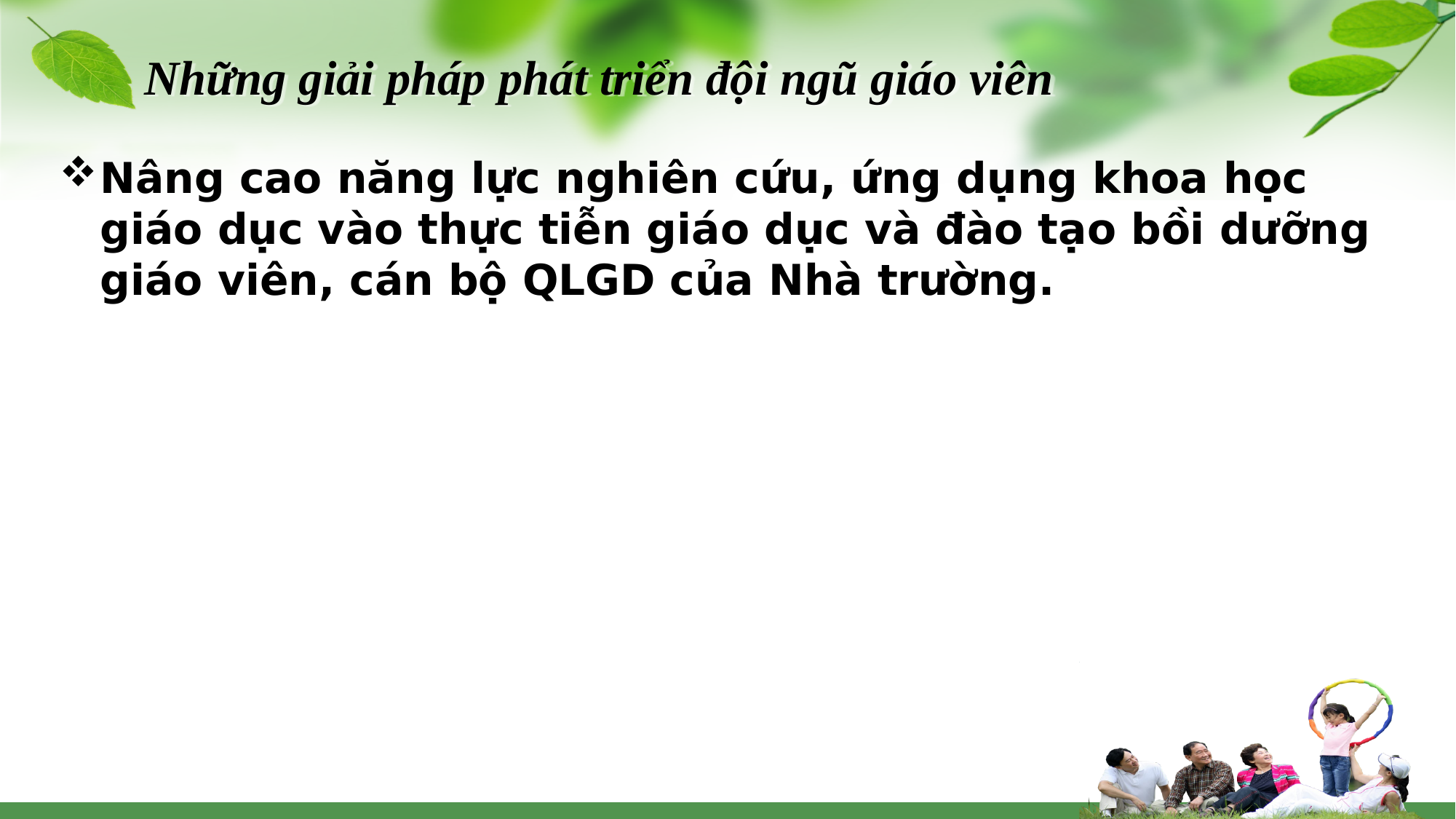

# Những giải pháp phát triển đội ngũ giáo viên
Nâng cao năng lực nghiên cứu, ứng dụng khoa học giáo dục vào thực tiễn giáo dục và đào tạo bồi dưỡng giáo viên, cán bộ QLGD của Nhà trường.